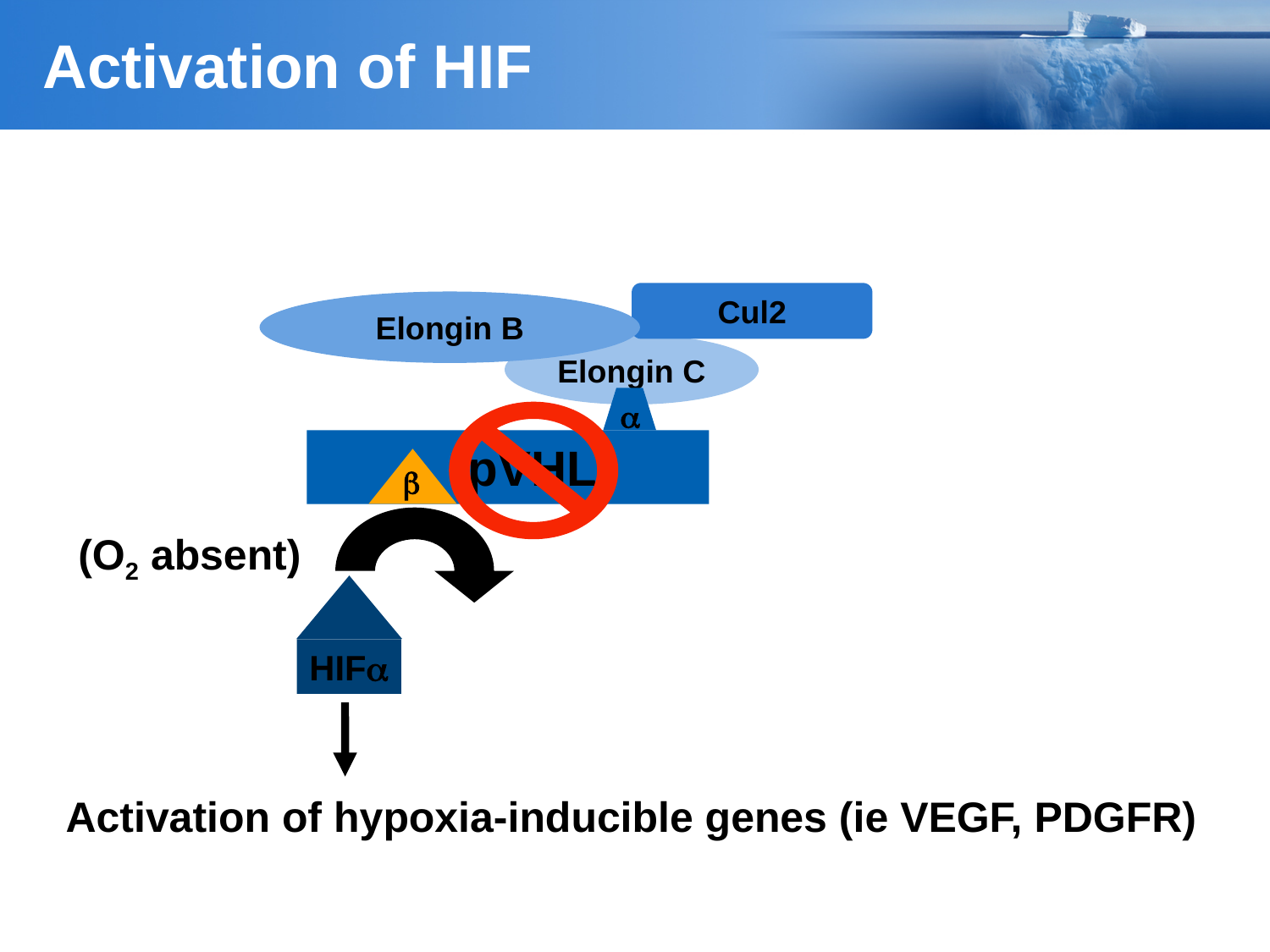

Activation of HIF
Cul2
Elongin B
Elongin C

α

pVHL

β

(O2 absent)

HIFα

Activation of hypoxia-inducible genes (ie VEGF, PDGFR)